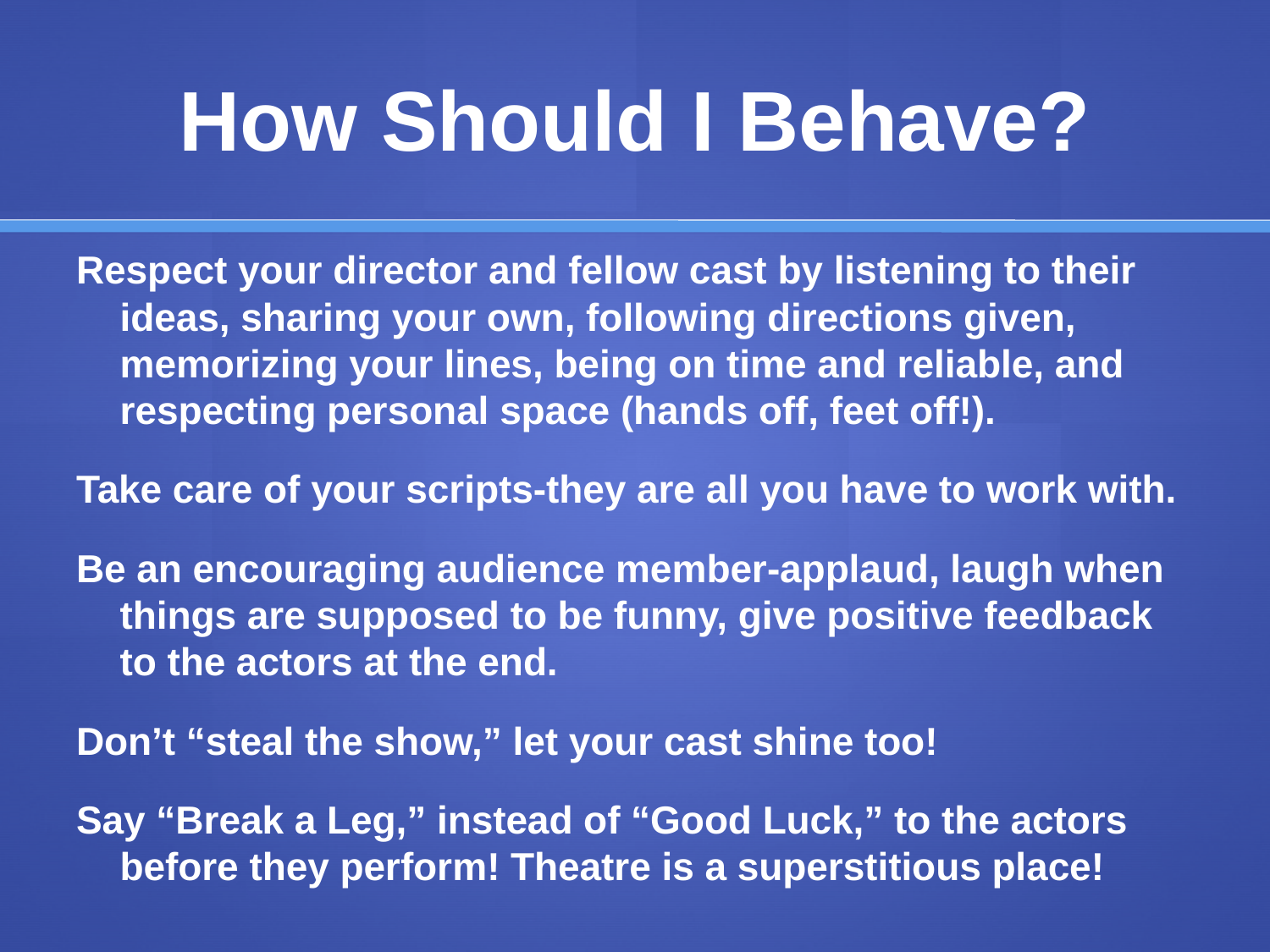

# How Should I Behave?
Respect your director and fellow cast by listening to their ideas, sharing your own, following directions given, memorizing your lines, being on time and reliable, and respecting personal space (hands off, feet off!).
Take care of your scripts-they are all you have to work with.
Be an encouraging audience member-applaud, laugh when things are supposed to be funny, give positive feedback to the actors at the end.
Don’t “steal the show,” let your cast shine too!
Say “Break a Leg,” instead of “Good Luck,” to the actors before they perform! Theatre is a superstitious place!